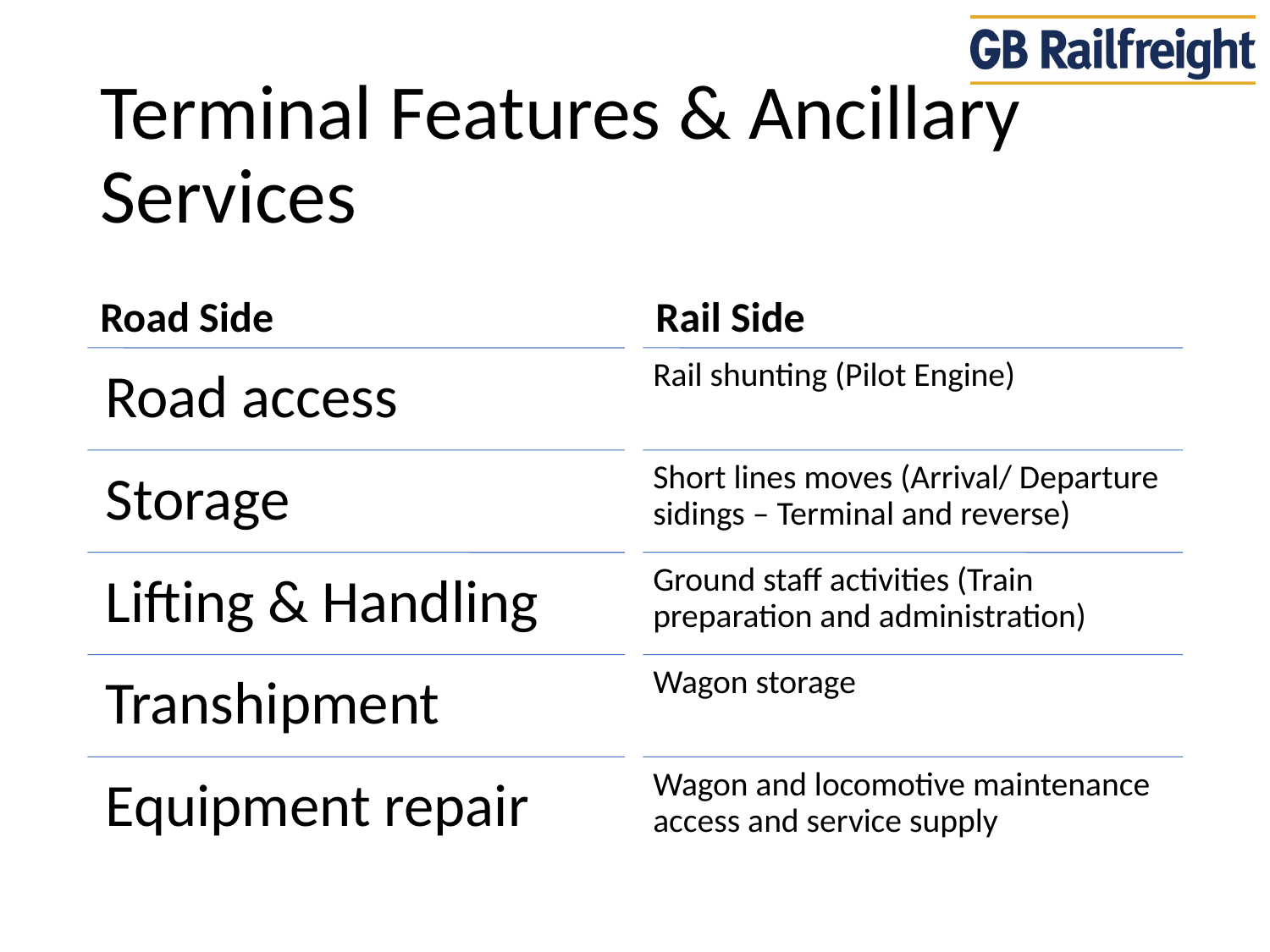

# Terminal Features & Ancillary Services
Road Side
Rail Side
Road access
Storage
Lifting & Handling
Transhipment
Equipment repair
Rail shunting (Pilot Engine)
Short lines moves (Arrival/ Departure sidings – Terminal and reverse)
Ground staff activities (Train preparation and administration)
Wagon storage
Wagon and locomotive maintenance access and service supply